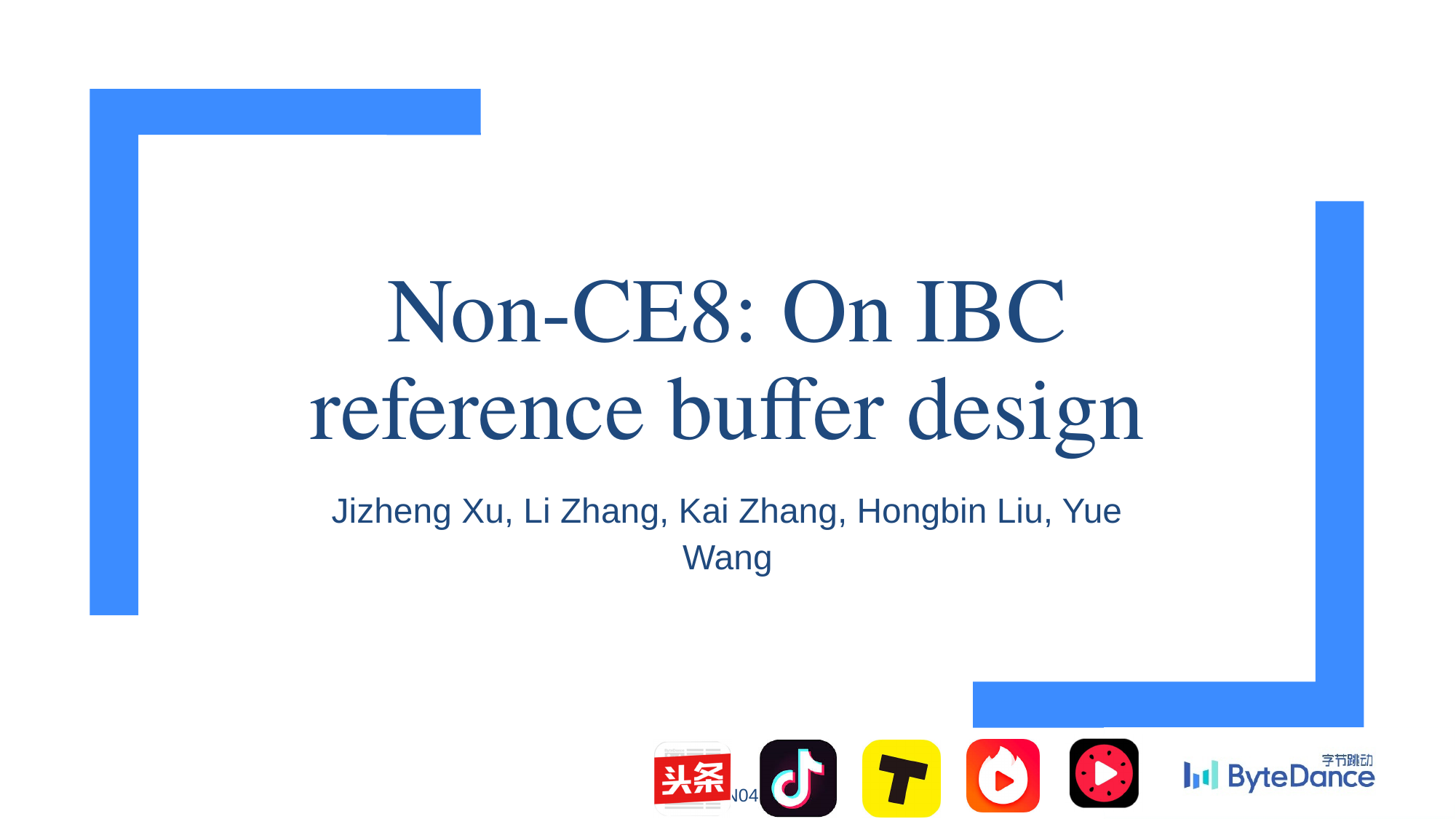

# Non-CE8: On IBC reference buffer design
Jizheng Xu, Li Zhang, Kai Zhang, Hongbin Liu, Yue Wang

JVET-N0472